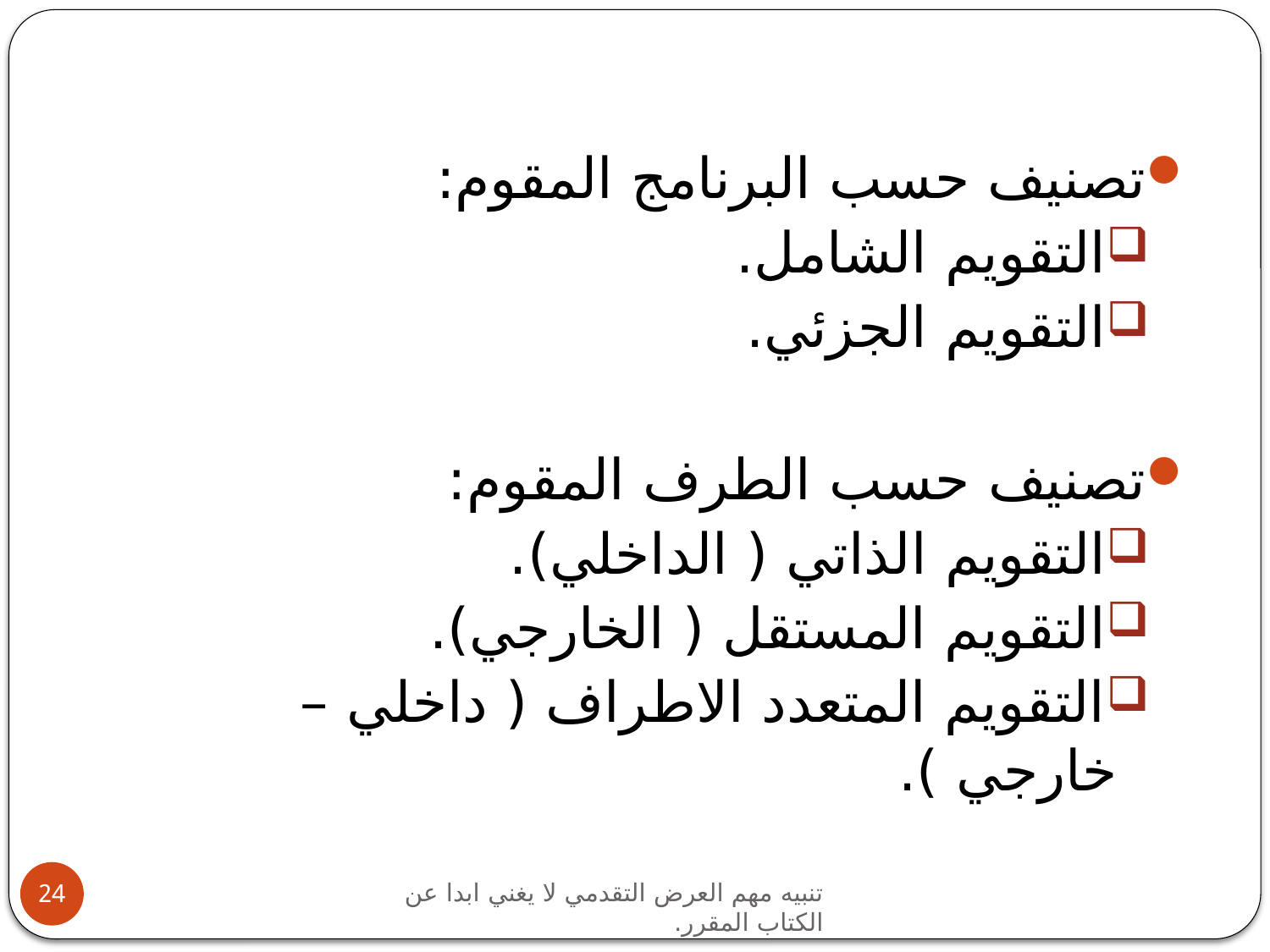

تصنيف حسب البرنامج المقوم:
التقويم الشامل.
التقويم الجزئي.

تصنيف حسب الطرف المقوم:
التقويم الذاتي ( الداخلي).
التقويم المستقل ( الخارجي).
التقويم المتعدد الاطراف ( داخلي – خارجي ).
24
تنبيه مهم العرض التقدمي لا يغني ابدا عن الكتاب المقرر.